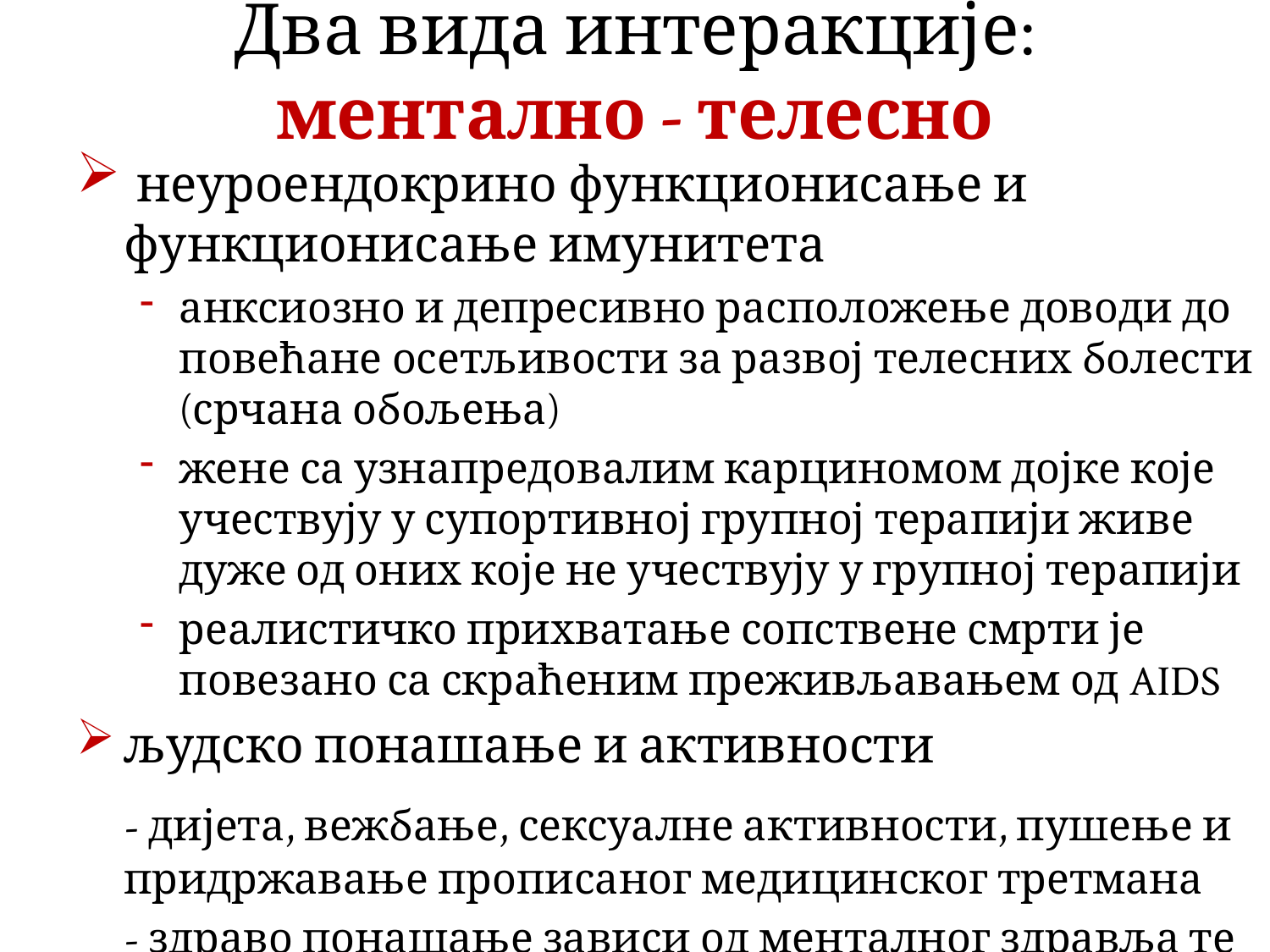

# Два вида интеракције: ментално - телесно
 неуроендокрино функционисање и функционисање имунитета
анксиозно и депресивно расположење доводи до повећане осетљивости за развој телесних болести (срчана обољења)
жене са узнапредовалим карциномом дојке које учествују у супортивној групној терапији живе дуже од оних које не учествују у групној терапији
реалистичко прихватање сопствене смрти је повезано са скраћеним преживљавањем од AIDS
људско понашање и активности
	- дијета, вежбање, сексуалне активности, пушење и придржавање прописаног медицинског третмана
	- здраво понашање зависи од менталног здравља те особе